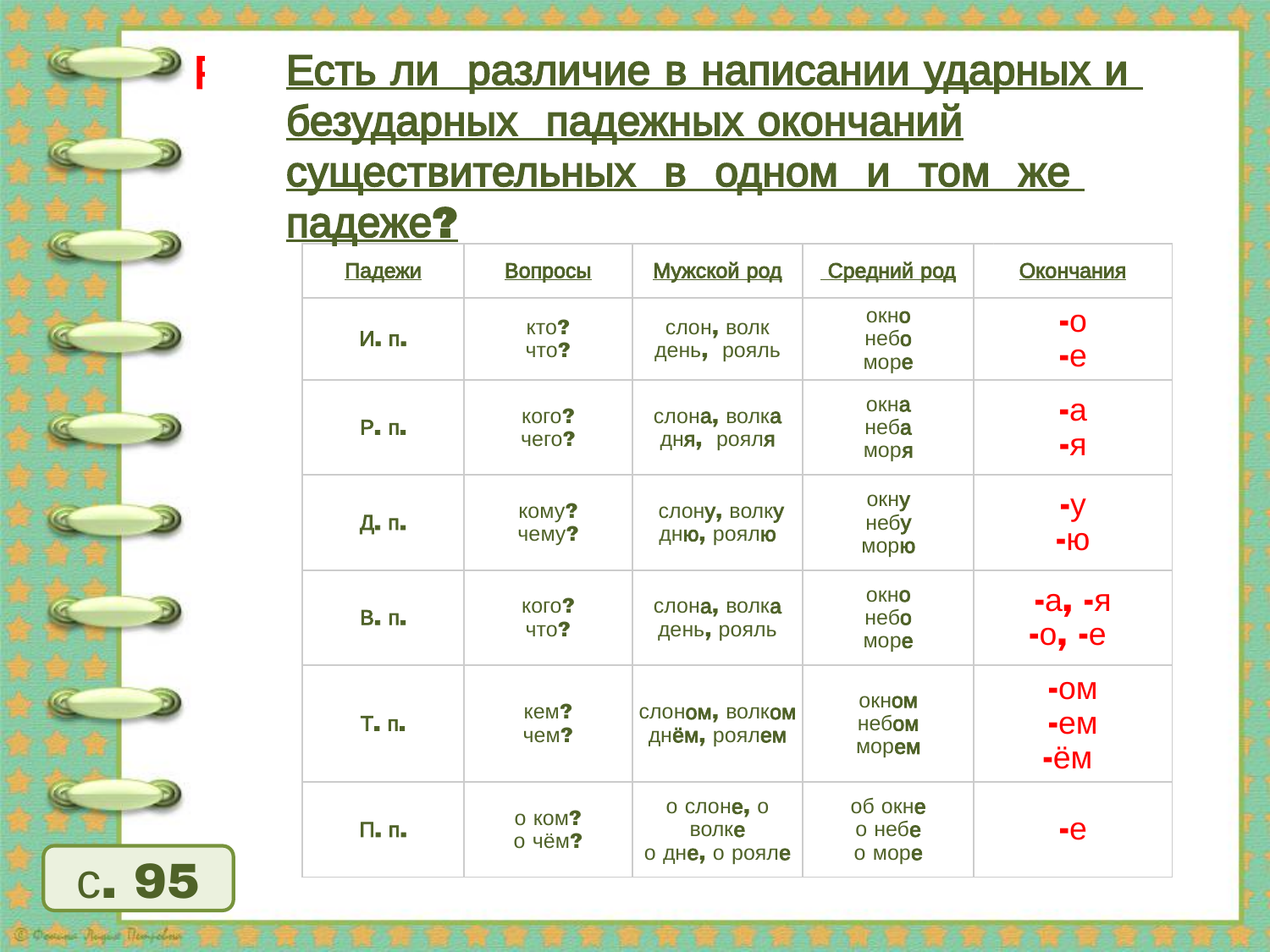

# Работаем  по таблице  «Падежные окончания  имён существительных 2 - го склонения»
Укажите род имён существительных, выделите окончания.
Есть ли  различие в написании ударных и  безударных  падежных окончаний существительных  в  одном  и  том  же  падеже?

| Падежи | Вопросы | Мужской род | Средний род | Окончания |
| --- | --- | --- | --- | --- |
| И. п. | кто? что? | слон, волк день,  рояль | окно небо море | -о -е |
| Р. п. | кого? чего? | слона, волка дня,  рояля | окна неба моря | -а -я |
| Д. п. | кому? чему? | слону, волку дню, роялю | окну небу морю | -у -ю |
| В. п. | кого? что? | слона, волка день, рояль | окно небо море | -а, -я -о, -е |
| Т. п. | кем? чем? | слоном, волком днём, роялем | окном небом морем | -ом -ем -ём |
| П. п. | о ком? о чём? | о слоне, о волке о дне, о рояле | об окне о небе о море | -е |

с. 95